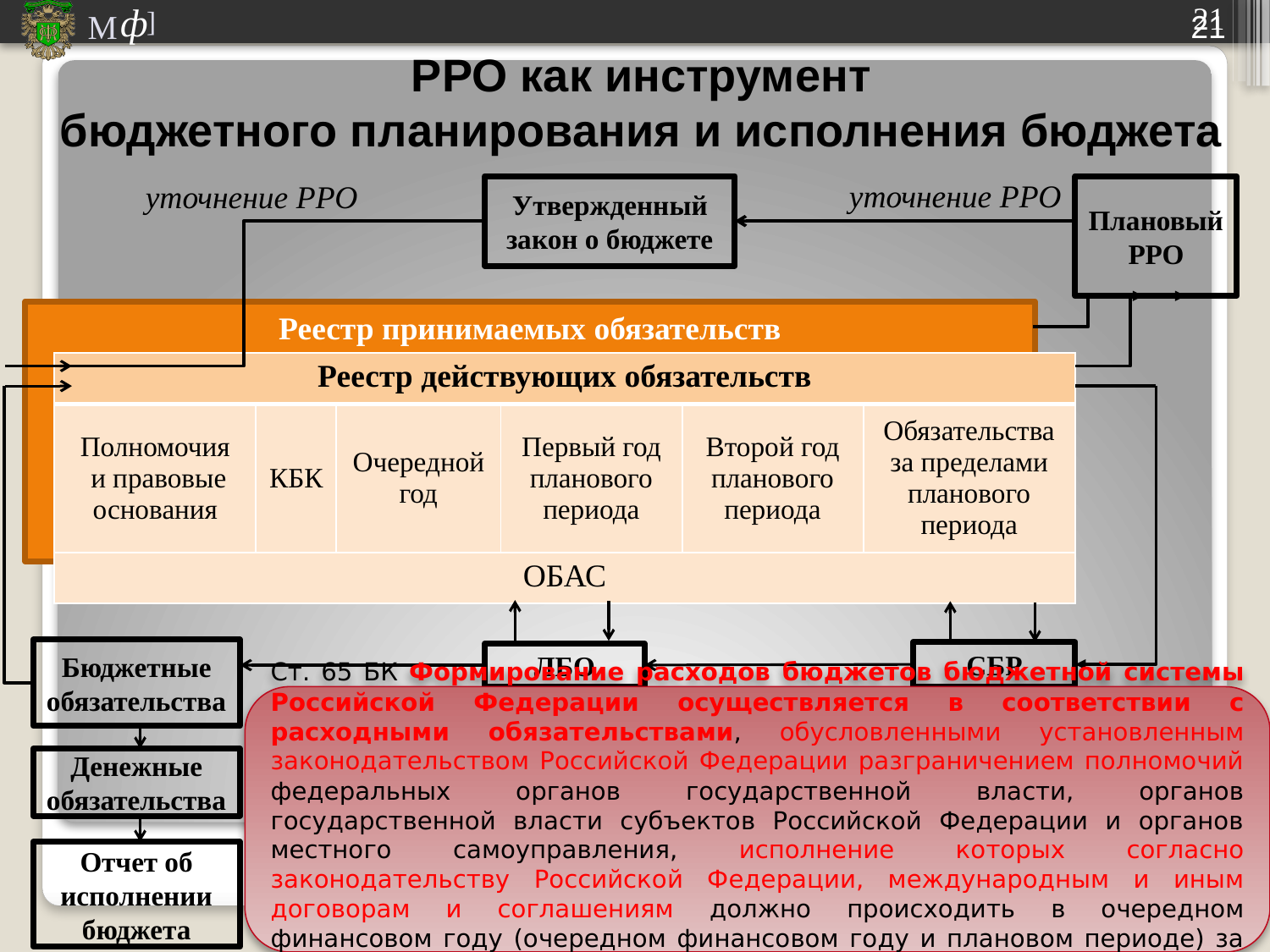

21
РРО как инструмент
бюджетного планирования и исполнения бюджета
уточнение РРО
уточнение РРО
Утвержденный закон о бюджете
Плановый РРО
Реестр принимаемых обязательств
| Реестр действующих обязательств |  |  |  |  |  |
| --- | --- | --- | --- | --- | --- |
| Полномочия и правовые основания | КБК | Очередной год | Первый год планового периода | Второй год планового периода | Обязательства за пределами планового периода |
| ОБАС |  |  |  |  |  |
Бюджетные обязательства
СБР
ЛБО
Ст. 65 БК Формирование расходов бюджетов бюджетной системы Российской Федерации осуществляется в соответствии с расходными обязательствами, обусловленными установленным законодательством Российской Федерации разграничением полномочий федеральных органов государственной власти, органов государственной власти субъектов Российской Федерации и органов местного самоуправления, исполнение которых согласно законодательству Российской Федерации, международным и иным договорам и соглашениям должно происходить в очередном финансовом году (очередном финансовом году и плановом периоде) за счет средств соответствующих бюджетов.
Денежные обязательства
Отчет об исполнении бюджета